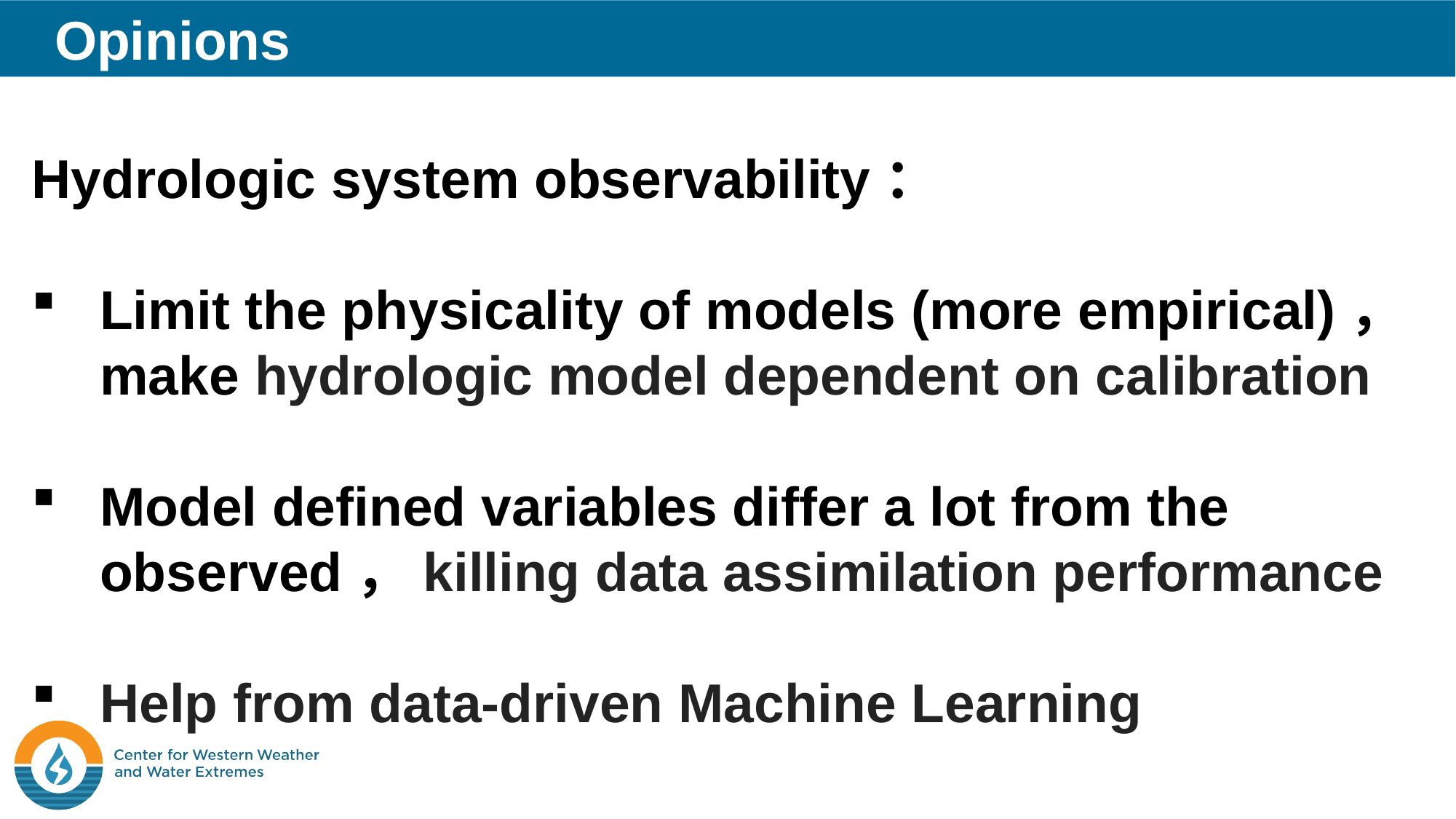

Opinions
Hydrologic system observability：

Limit the physicality of models (more empirical)，make hydrologic model dependent on calibration

Model defined variables differ a lot from the observed，killing data assimilation performance

Help from data-driven Machine Learning